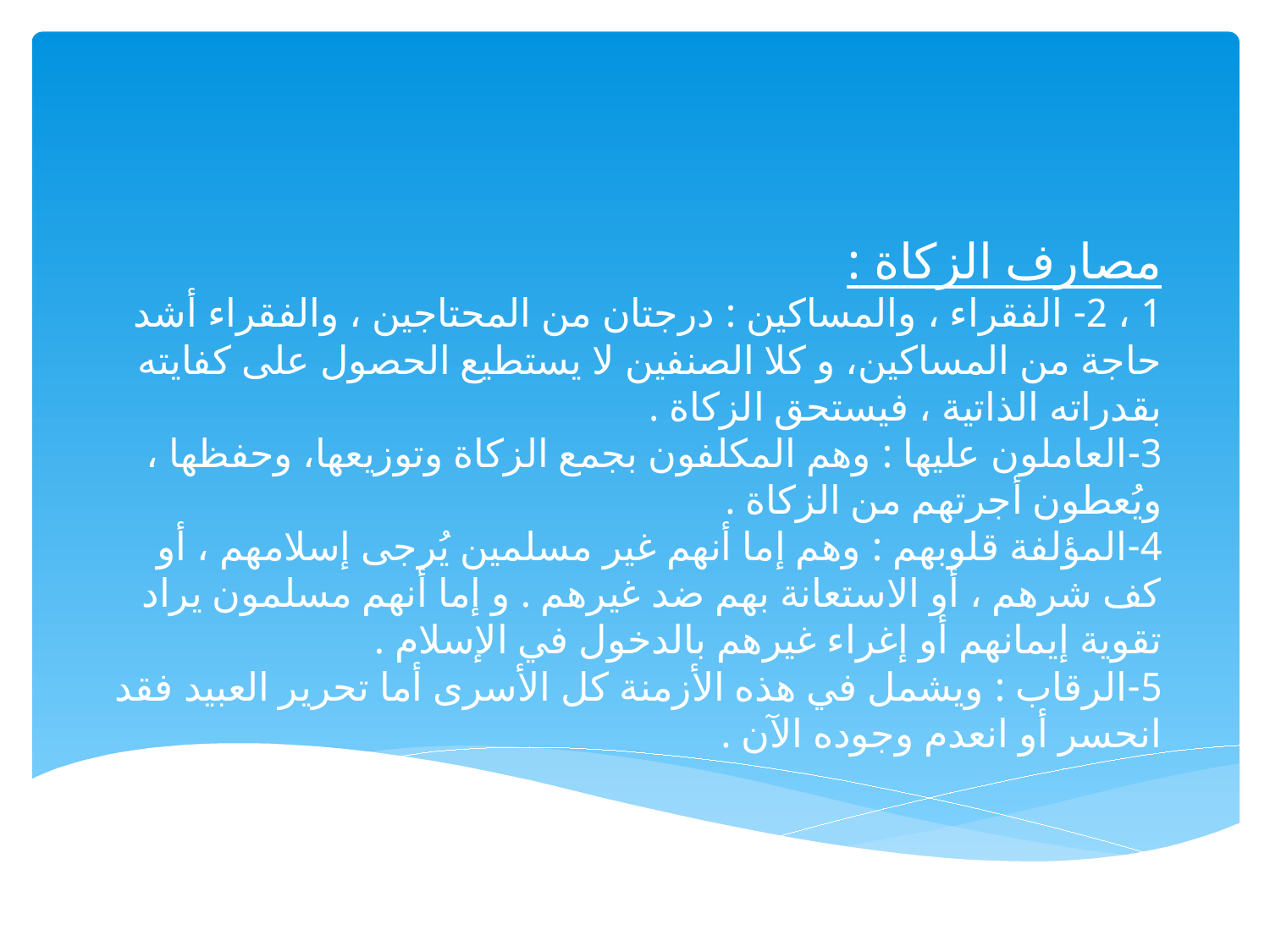

# مصارف الزكاة : 1 ، 2- الفقراء ، والمساكين : درجتان من المحتاجين ، والفقراء أشد حاجة من المساكين، و كلا الصنفين لا يستطيع الحصول على كفايته بقدراته الذاتية ، فيستحق الزكاة . 3-العاملون عليها : وهم المكلفون بجمع الزكاة وتوزيعها، وحفظها ، ويُعطون أجرتهم من الزكاة . 4-المؤلفة قلوبهم : وهم إما أنهم غير مسلمين يُرجى إسلامهم ، أو كف شرهم ، أو الاستعانة بهم ضد غيرهم . و إما أنهم مسلمون يراد تقوية إيمانهم أو إغراء غيرهم بالدخول في الإسلام . 5-الرقاب : ويشمل في هذه الأزمنة كل الأسرى أما تحرير العبيد فقد انحسر أو انعدم وجوده الآن .